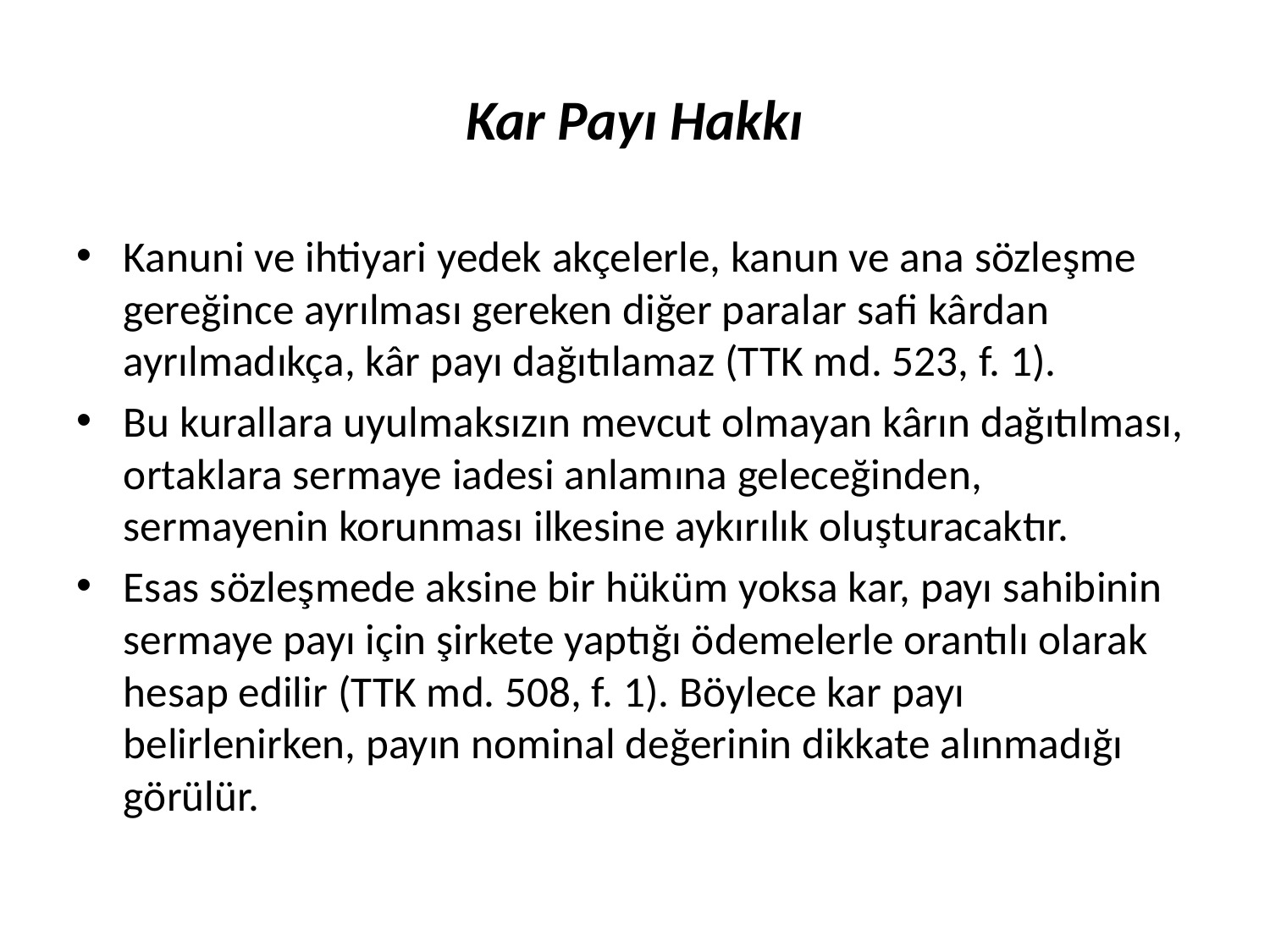

# Kar Payı Hakkı
Kanuni ve ihtiyari yedek akçelerle, kanun ve ana sözleşme gereğince ayrılması gereken diğer paralar safi kârdan ayrılmadıkça, kâr payı dağıtılamaz (TTK md. 523, f. 1).
Bu kurallara uyulmaksızın mevcut olmayan kârın dağıtılması, ortaklara sermaye iadesi anlamına geleceğinden, sermayenin korunması ilkesine aykırılık oluşturacaktır.
Esas sözleşmede aksine bir hüküm yoksa kar, payı sahibinin sermaye payı için şirkete yaptığı ödemelerle orantılı olarak hesap edilir (TTK md. 508, f. 1). Böylece kar payı belirlenirken, payın nominal değerinin dikkate alınmadığı görülür.